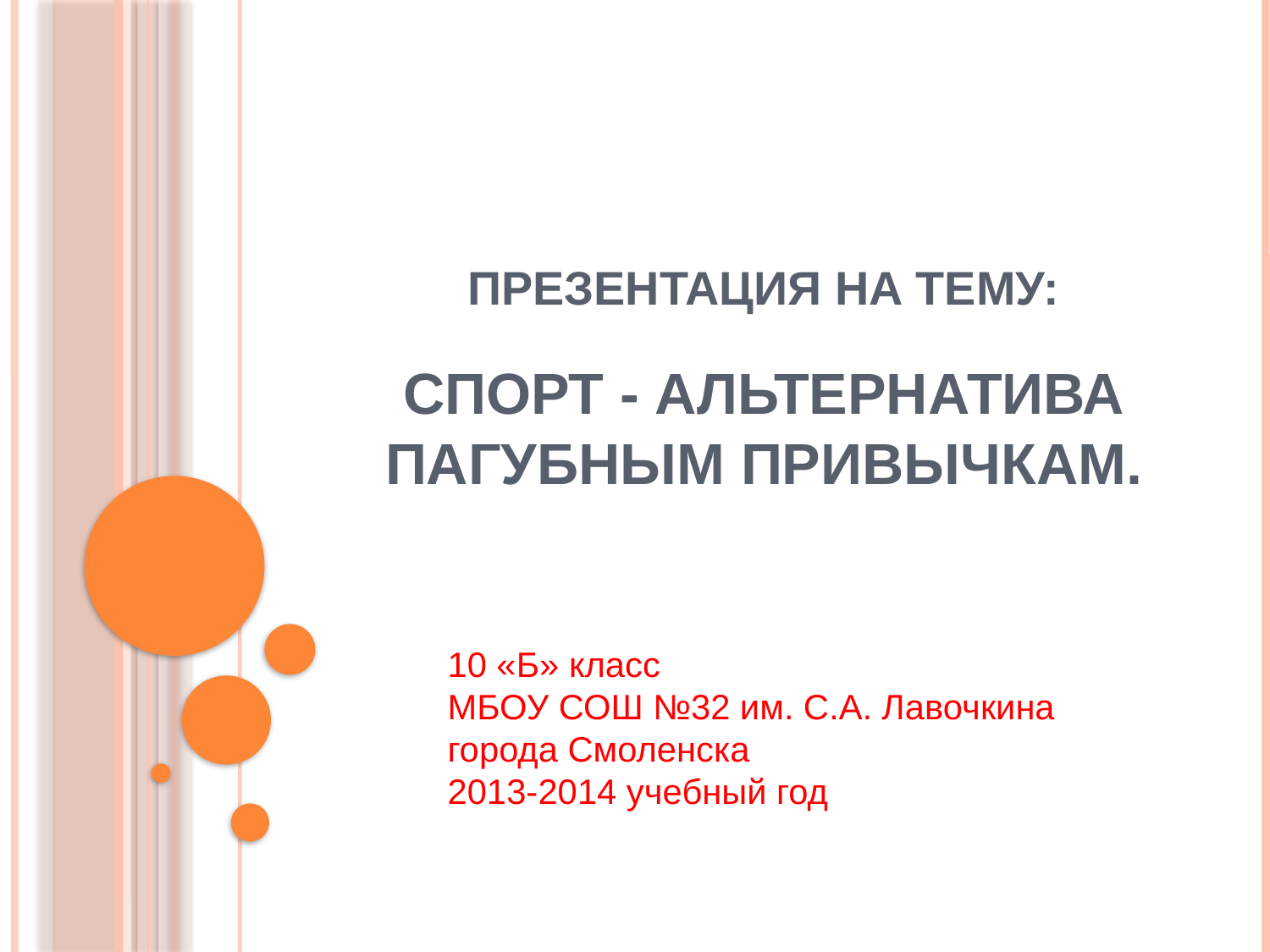

# Презентация на тему: Спорт - альтернатива пагубным привычкам.
10 «Б» класс
МБОУ СОШ №32 им. С.А. Лавочкина
города Смоленска
2013-2014 учебный год